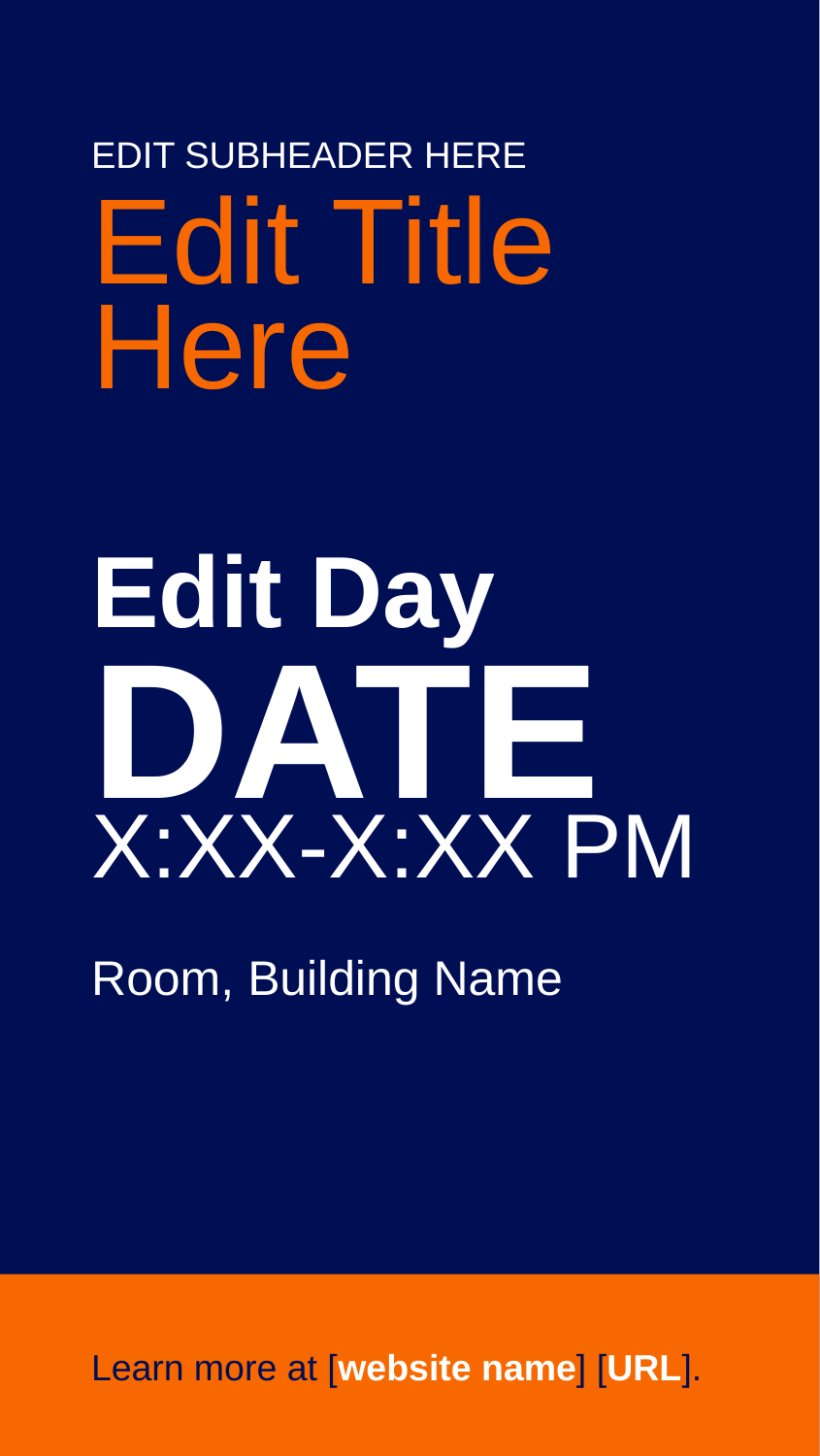

EDIT SUBHEADER HERE
Edit Title Here
Edit Day
DATE
X:XX-X:XX PM

Room, Building Name
Learn more at [website name] [URL].